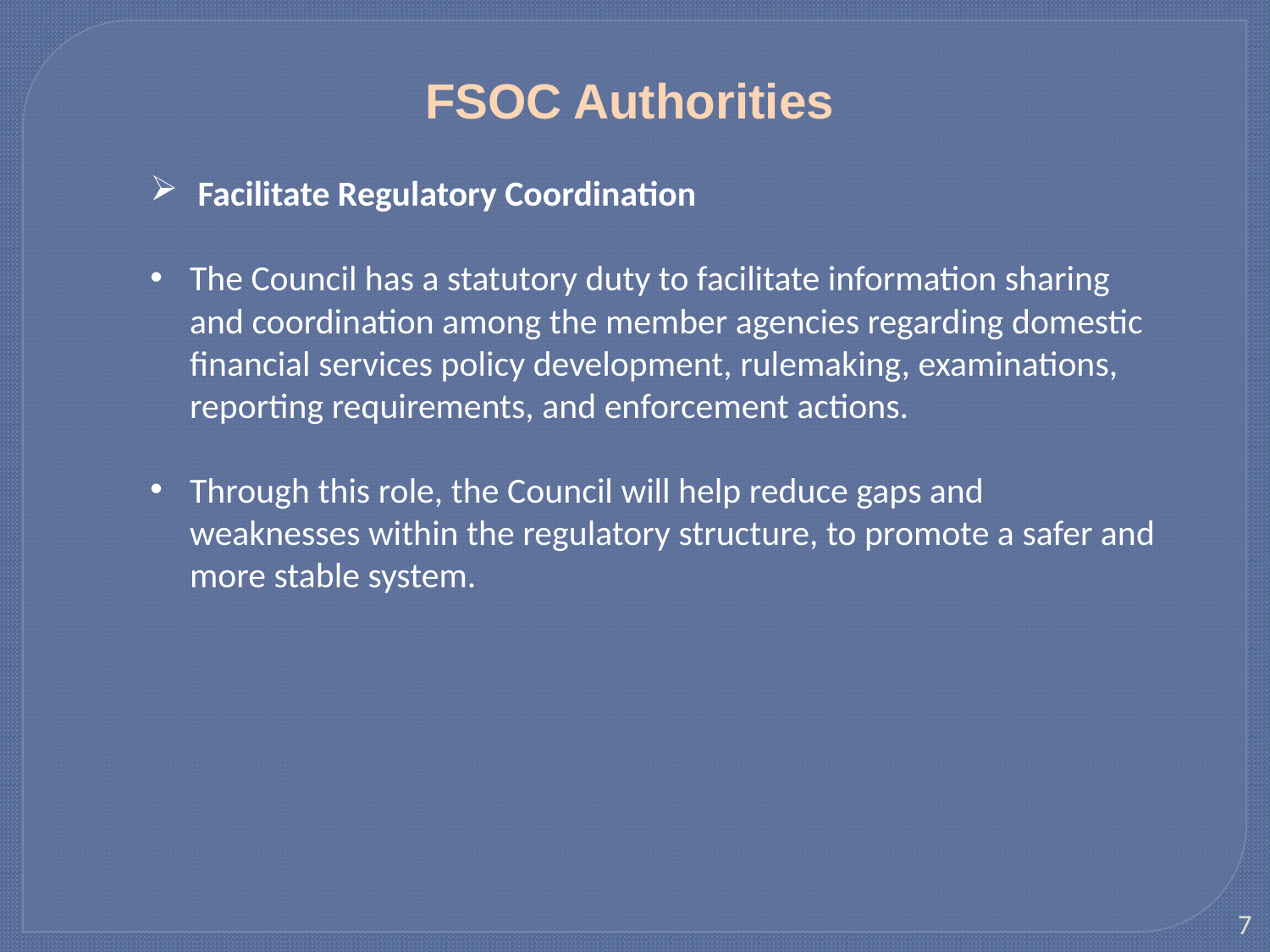

FSOC Authorities
Facilitate Regulatory Coordination

The Council has a statutory duty to facilitate information sharing and coordination among the member agencies regarding domestic financial services policy development, rulemaking, examinations, reporting requirements, and enforcement actions.

Through this role, the Council will help reduce gaps and weaknesses within the regulatory structure, to promote a safer and more stable system.
7